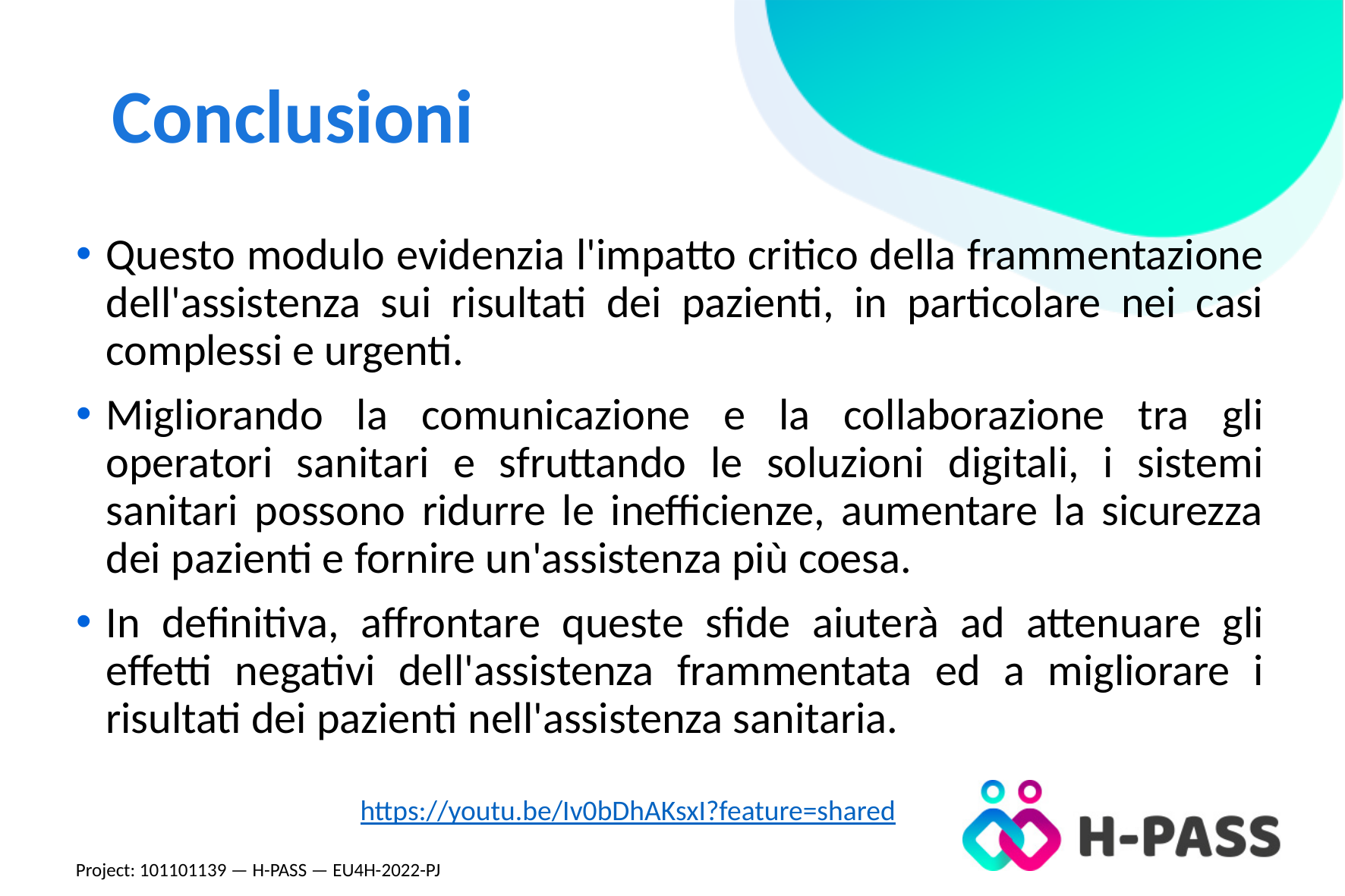

# Conclusioni
Questo modulo evidenzia l'impatto critico della frammentazione dell'assistenza sui risultati dei pazienti, in particolare nei casi complessi e urgenti.
Migliorando la comunicazione e la collaborazione tra gli operatori sanitari e sfruttando le soluzioni digitali, i sistemi sanitari possono ridurre le inefficienze, aumentare la sicurezza dei pazienti e fornire un'assistenza più coesa.
In definitiva, affrontare queste sfide aiuterà ad attenuare gli effetti negativi dell'assistenza frammentata ed a migliorare i risultati dei pazienti nell'assistenza sanitaria.
https://youtu.be/Iv0bDhAKsxI?feature=shared
Project: 101101139 — H-PASS — EU4H-2022-PJ